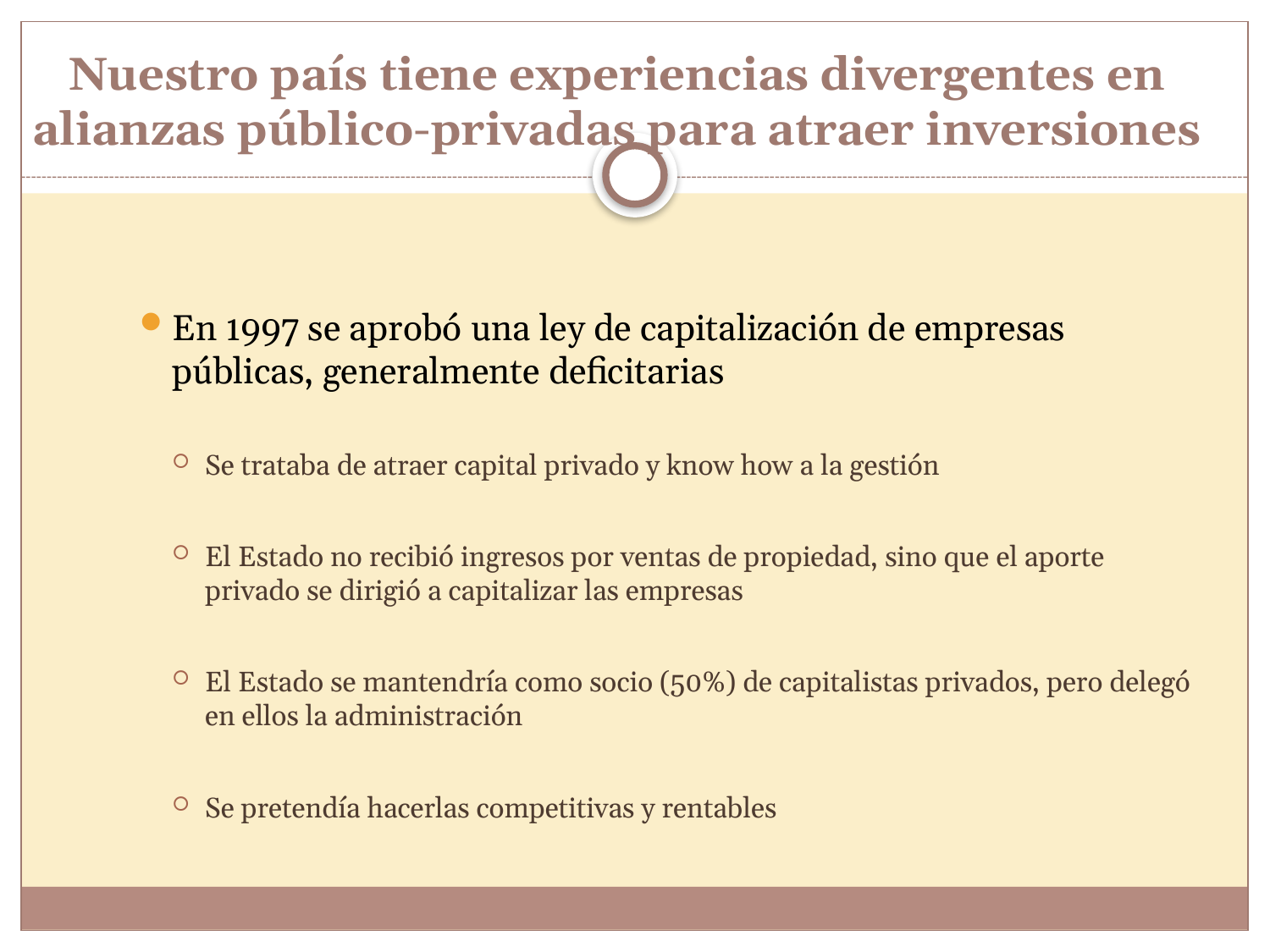

# Nuestro país tiene experiencias divergentes en alianzas público-privadas para atraer inversiones

En 1997 se aprobó una ley de capitalización de empresas públicas, generalmente deficitarias

Se trataba de atraer capital privado y know how a la gestión

El Estado no recibió ingresos por ventas de propiedad, sino que el aporte privado se dirigió a capitalizar las empresas

El Estado se mantendría como socio (50%) de capitalistas privados, pero delegó en ellos la administración

Se pretendía hacerlas competitivas y rentables